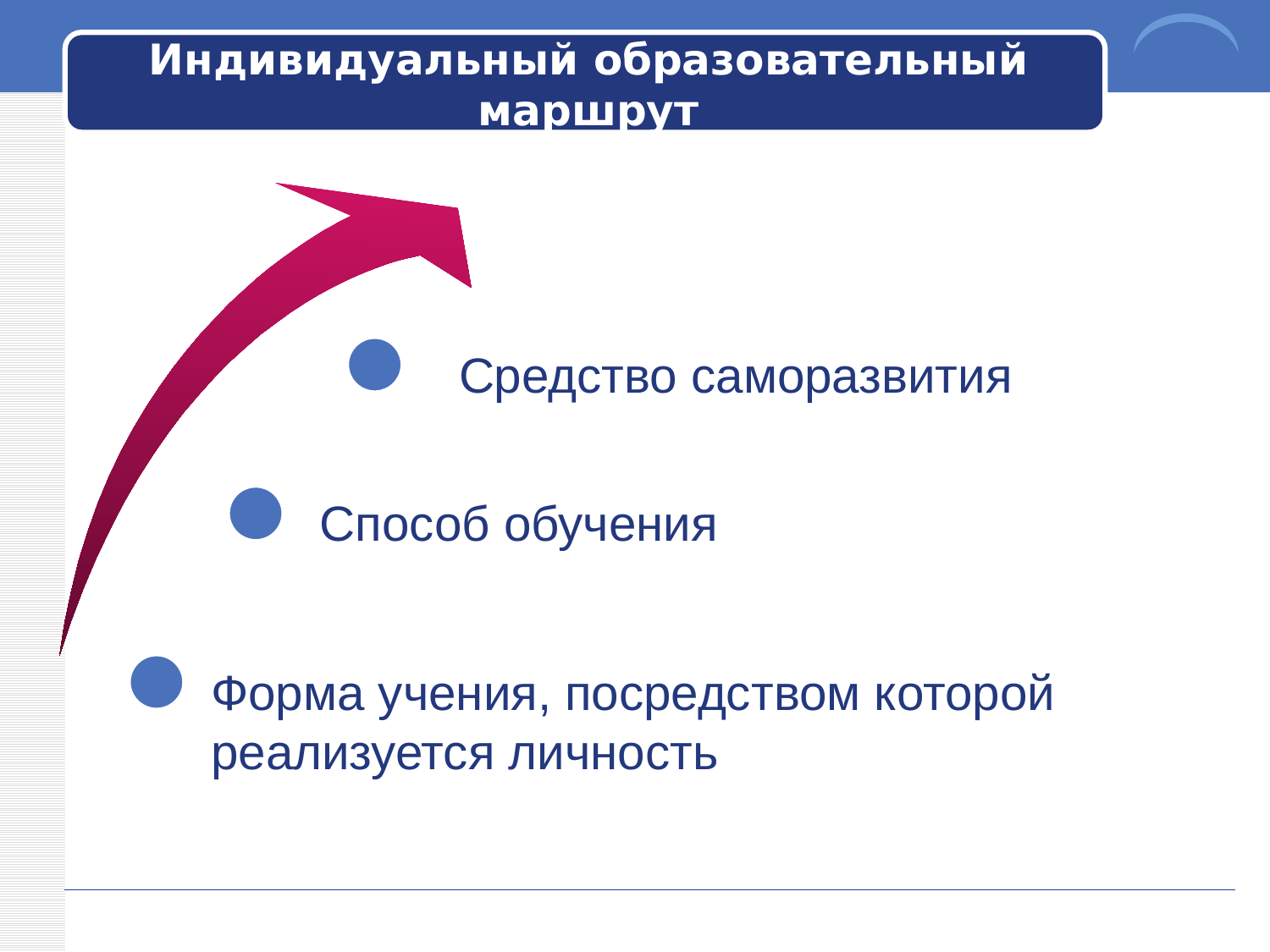

# Индивидуальный образовательный маршрут

Средство саморазвития

Способ обучения

Форма учения, посредством которой реализуется личность